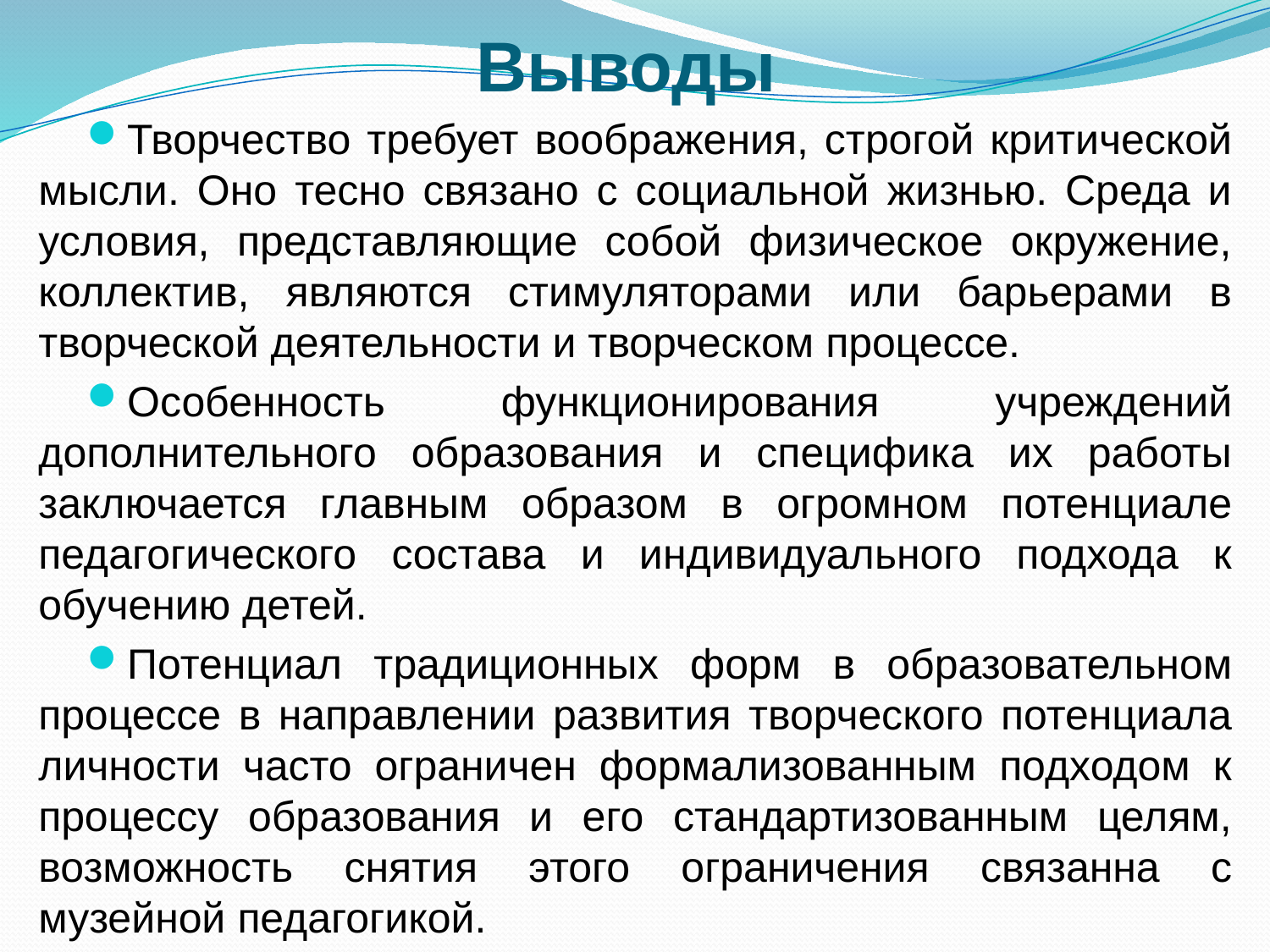

# Выводы
Творчество требует воображения, строгой критической мысли. Оно тесно связано с социальной жизнью. Среда и условия, представляющие собой физическое окружение, коллектив, являются стимуляторами или барьерами в творческой деятельности и творческом процессе.
Особенность функционирования учреждений дополнительного образования и специфика их работы заключается главным образом в огромном потенциале педагогического состава и индивидуального подхода к обучению детей.
Потенциал традиционных форм в образовательном процессе в направлении развития творческого потенциала личности часто ограничен формализованным подходом к процессу образования и его стандартизованным целям, возможность снятия этого ограничения связанна с музейной педагогикой.